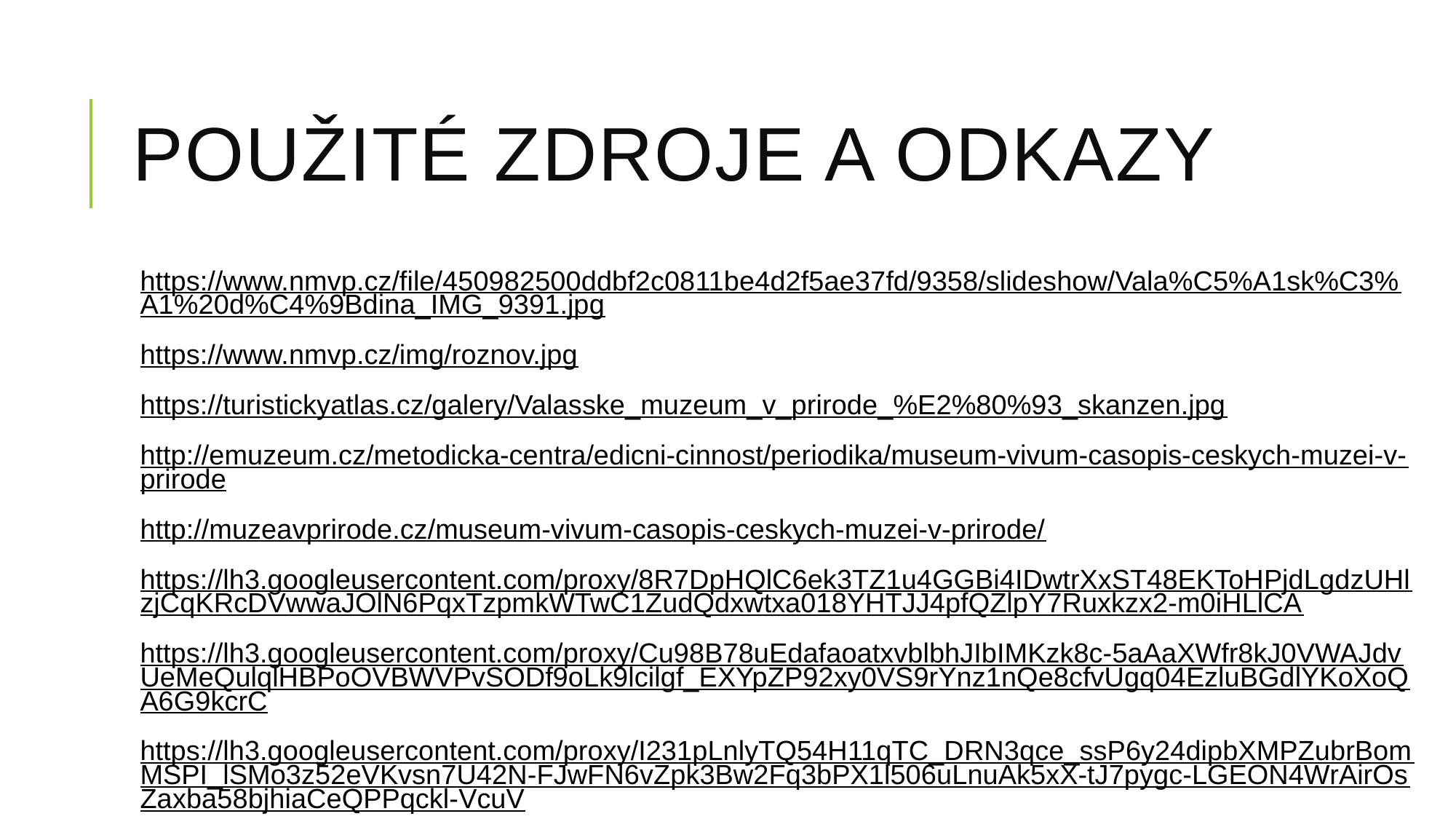

# POUŽITÉ ZDROJE a odkazy

https://www.nmvp.cz/file/450982500ddbf2c0811be4d2f5ae37fd/9358/slideshow/Vala%C5%A1sk%C3%A1%20d%C4%9Bdina_IMG_9391.jpg
https://www.nmvp.cz/img/roznov.jpg
https://turistickyatlas.cz/galery/Valasske_muzeum_v_prirode_%E2%80%93_skanzen.jpg
http://emuzeum.cz/metodicka-centra/edicni-cinnost/periodika/museum-vivum-casopis-ceskych-muzei-v-prirode
http://muzeavprirode.cz/museum-vivum-casopis-ceskych-muzei-v-prirode/
https://lh3.googleusercontent.com/proxy/8R7DpHQlC6ek3TZ1u4GGBi4IDwtrXxST48EKToHPjdLgdzUHlzjCqKRcDVwwaJOlN6PqxTzpmkWTwC1ZudQdxwtxa018YHTJJ4pfQZlpY7Ruxkzx2-m0iHLlCA
https://lh3.googleusercontent.com/proxy/Cu98B78uEdafaoatxvblbhJIbIMKzk8c-5aAaXWfr8kJ0VWAJdvUeMeQulqlHBPoOVBWVPvSODf9oLk9lcilgf_EXYpZP92xy0VS9rYnz1nQe8cfvUgq04EzluBGdlYKoXoQA6G9kcrC
https://lh3.googleusercontent.com/proxy/I231pLnlyTQ54H11qTC_DRN3qce_ssP6y24dipbXMPZubrBomMSPI_lSMo3z52eVKvsn7U42N-FJwFN6vZpk3Bw2Fq3bPX1l506uLnuAk5xX-tJ7pygc-LGEON4WrAirOsZaxba58bjhiaCeQPPqckl-VcuV
http://muzeavprirode.cz/wp-content/uploads/2018/11/langer-pdf.pdf